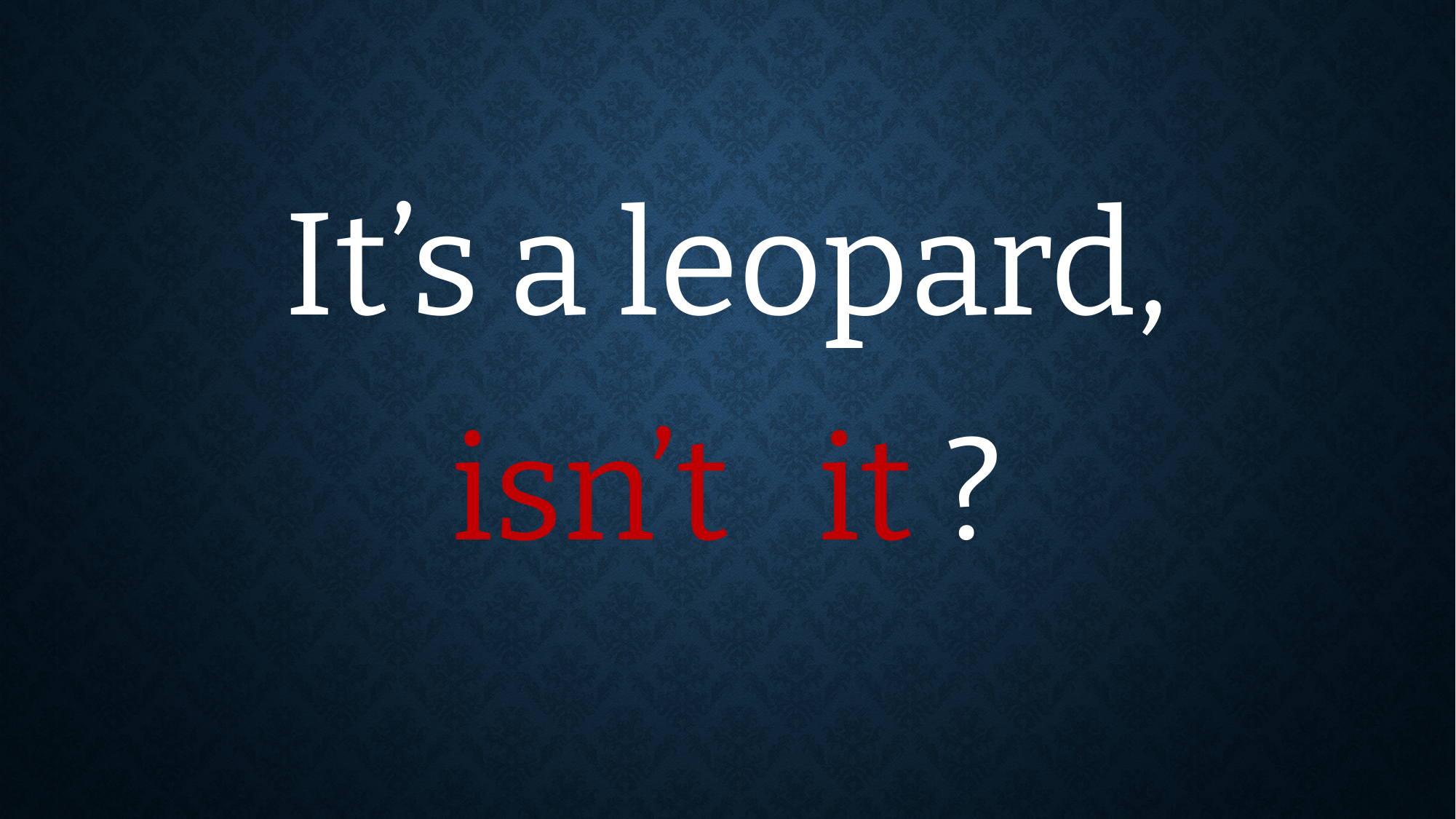

#
It’s a leopard,
isn’t   it ?